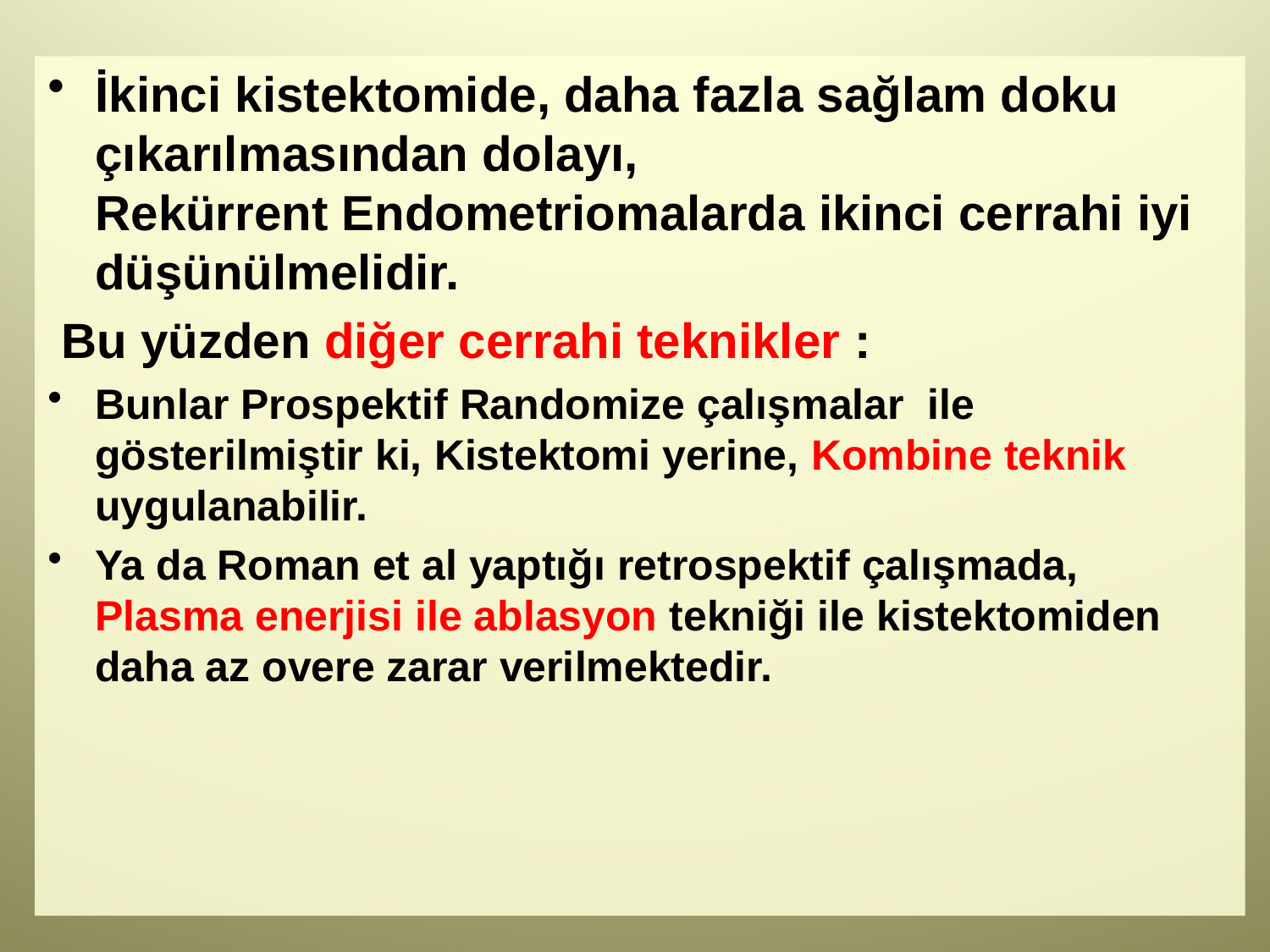

#
İkinci kistektomide, daha fazla sağlam doku çıkarılmasından dolayı,                               Rekürrent Endometriomalarda ikinci cerrahi iyi düşünülmelidir.
 Bu yüzden diğer cerrahi teknikler :
Bunlar Prospektif Randomize çalışmalar  ile gösterilmiştir ki, Kistektomi yerine, Kombine teknik uygulanabilir.
Ya da Roman et al yaptığı retrospektif çalışmada, Plasma enerjisi ile ablasyon tekniği ile kistektomiden daha az overe zarar verilmektedir.